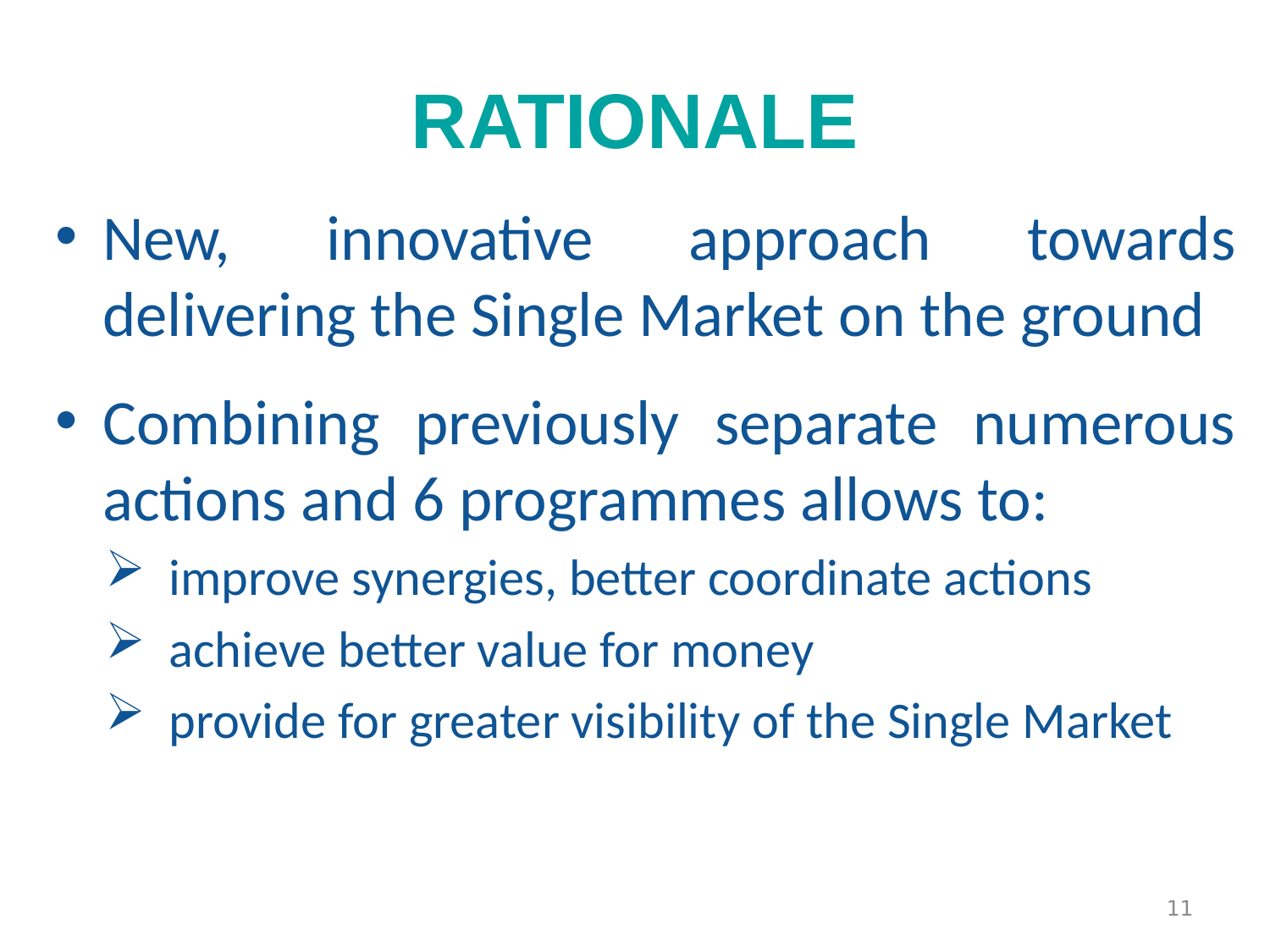

# RATIONALE
New, innovative approach towards delivering the Single Market on the ground

Combining previously separate numerous actions and 6 programmes allows to:
improve synergies, better coordinate actions
achieve better value for money
provide for greater visibility of the Single Market

11